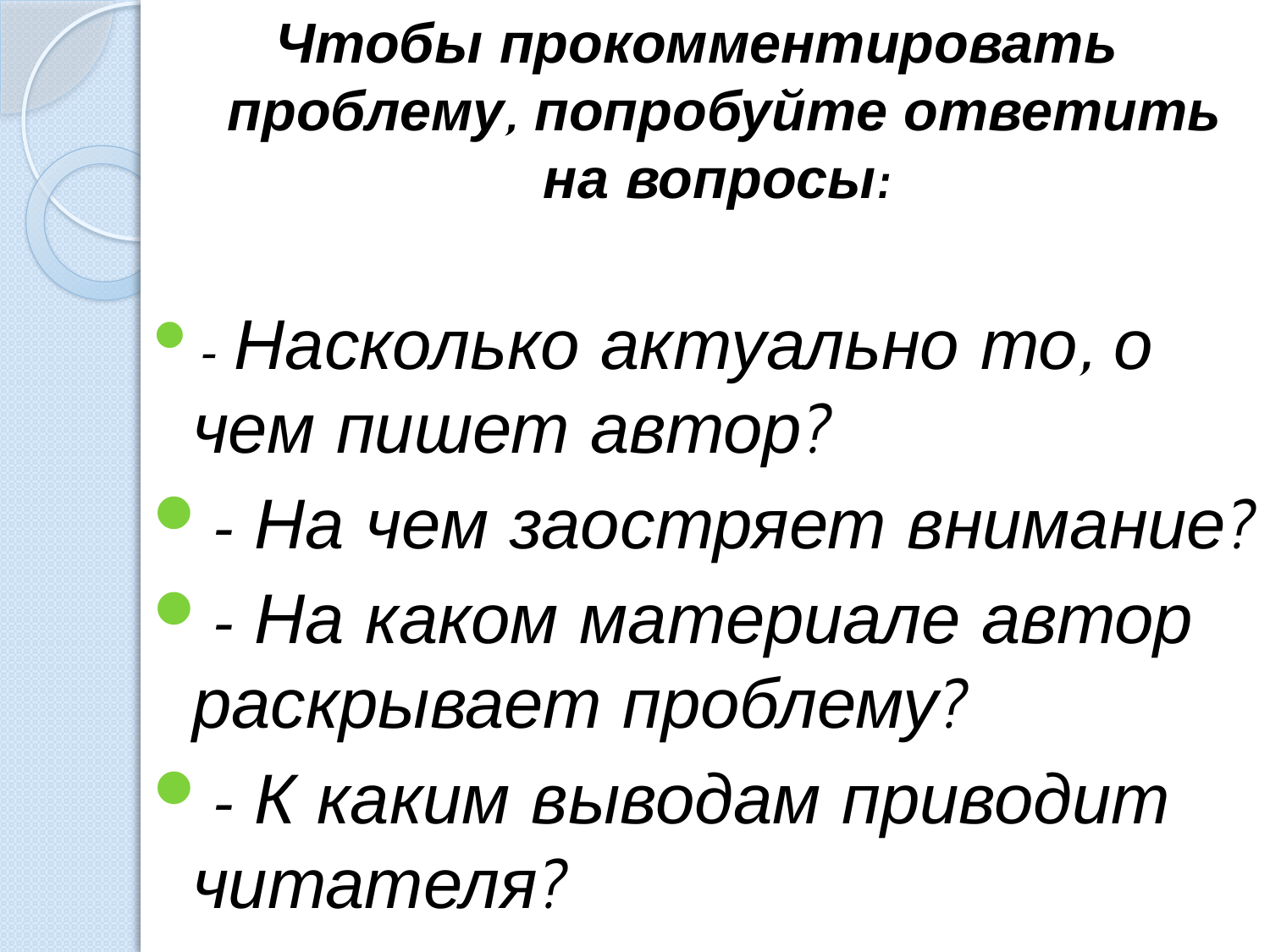

Чтобы прокомментировать  проблему, попробуйте ответить на вопросы:

- Насколько актуально то, о чем пишет автор?
- На чем заостряет внимание?
- На каком материале автор раскрывает проблему?
- К каким выводам приводит читателя?

#